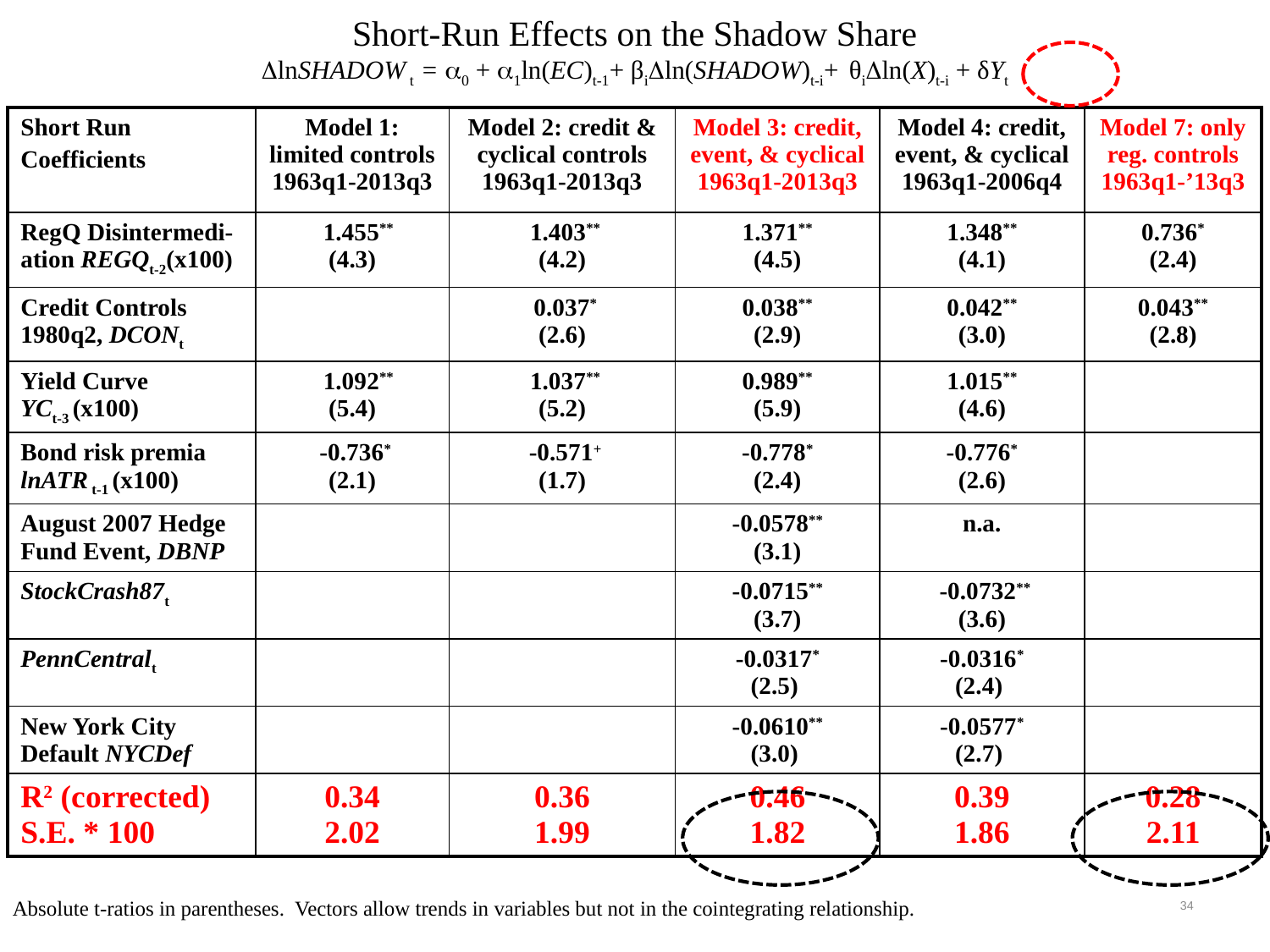

# Short-Run Effects on the Shadow Share ΔlnSHADOW t = α0 + α1ln(EC)t-1+ βiΔln(SHADOW)t-i+  θiΔln(X)t-i + δYt

| Short Run Coefficients | Model 1: limited controls 1963q1-2013q3 | Model 2: credit & cyclical controls 1963q1-2013q3 | Model 3: credit, event, & cyclical 1963q1-2013q3 | Model 4: credit, event, & cyclical 1963q1-2006q4 | Model 7: only reg. controls 1963q1-’13q3 |
| --- | --- | --- | --- | --- | --- |
| RegQ Disintermedi-ation REGQt-2(x100) | 1.455\*\* (4.3) | 1.403\*\* (4.2) | 1.371\*\* (4.5) | 1.348\*\* (4.1) | 0.736\* (2.4) |
| Credit Controls 1980q2, DCONt |  | 0.037\* (2.6) | 0.038\*\* (2.9) | 0.042\*\* (3.0) | 0.043\*\* (2.8) |
| Yield Curve YCt-3 (x100) | 1.092\*\* (5.4) | 1.037\*\* (5.2) | 0.989\*\* (5.9) | 1.015\*\* (4.6) |  |
| Bond risk premia lnATR t-1 (x100) | -0.736\* (2.1) | -0.571+ (1.7) | -0.778\* (2.4) | -0.776\* (2.6) |  |
| August 2007 Hedge Fund Event, DBNP |  |  | -0.0578\*\* (3.1) | n.a. |  |
| StockCrash87t |  |  | -0.0715\*\* (3.7) | -0.0732\*\* (3.6) |  |
| PennCentralt |  |  | -0.0317\* (2.5) | -0.0316\* (2.4) |  |
| New York City Default NYCDef |  |  | -0.0610\*\* (3.0) | -0.0577\* (2.7) |  |
| R2 (corrected) S.E. \* 100 | 0.34 2.02 | 0.36 1.99 | 0.46 1.82 | 0.39 1.86 | 0.28 2.11 |

34
Absolute t-ratios in parentheses.  Vectors allow trends in variables but not in the cointegrating relationship.